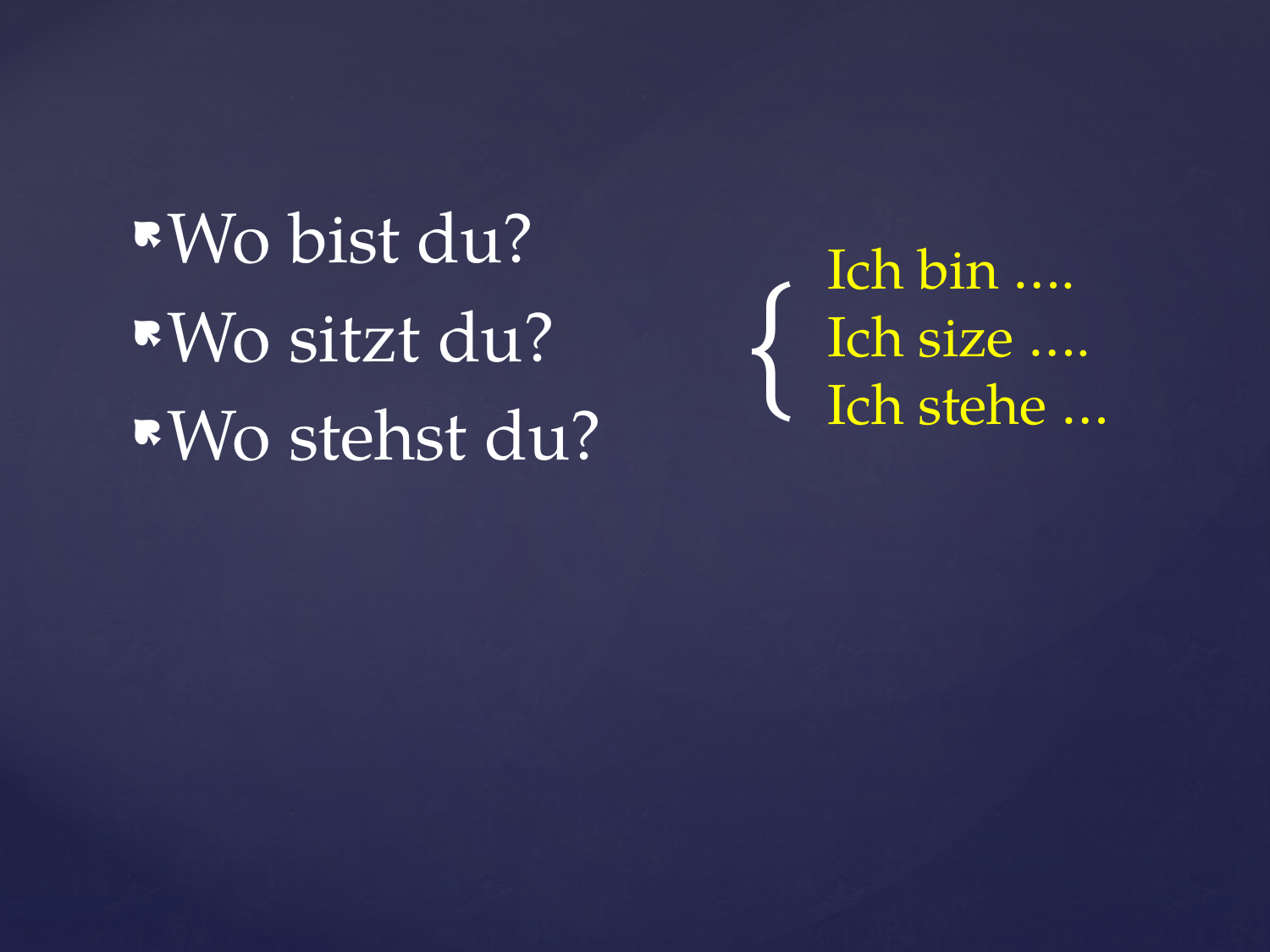

Wo bist du?
Wo sitzt du?
Wo stehst du?
Ich bin ….
Ich size ….
Ich stehe …